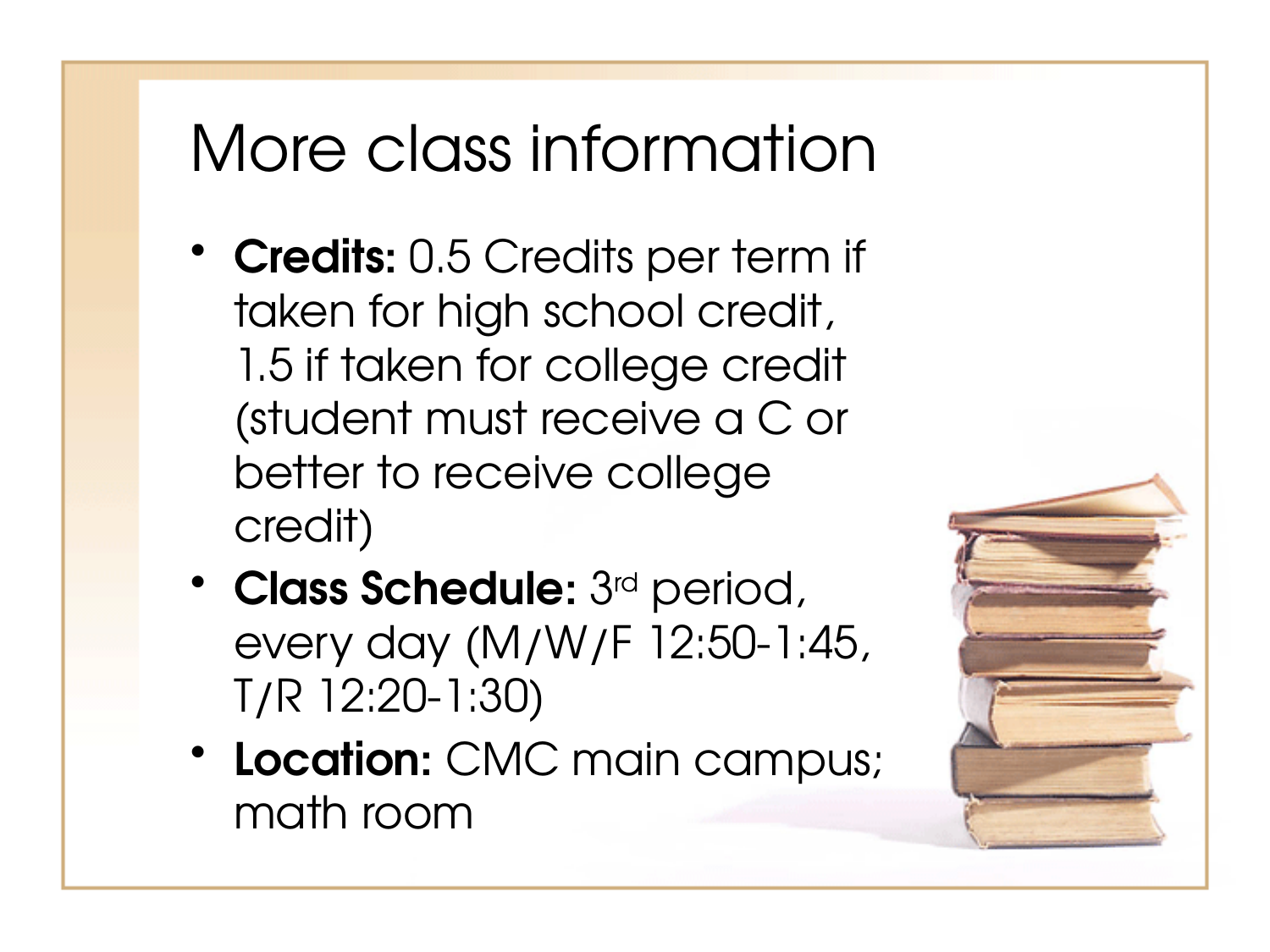

# More class information
Credits: 0.5 Credits per term if taken for high school credit, 1.5 if taken for college credit (student must receive a C or better to receive college credit)
Class Schedule: 3rd period, every day (M/W/F 12:50-1:45, T/R 12:20-1:30)
Location: CMC main campus; math room